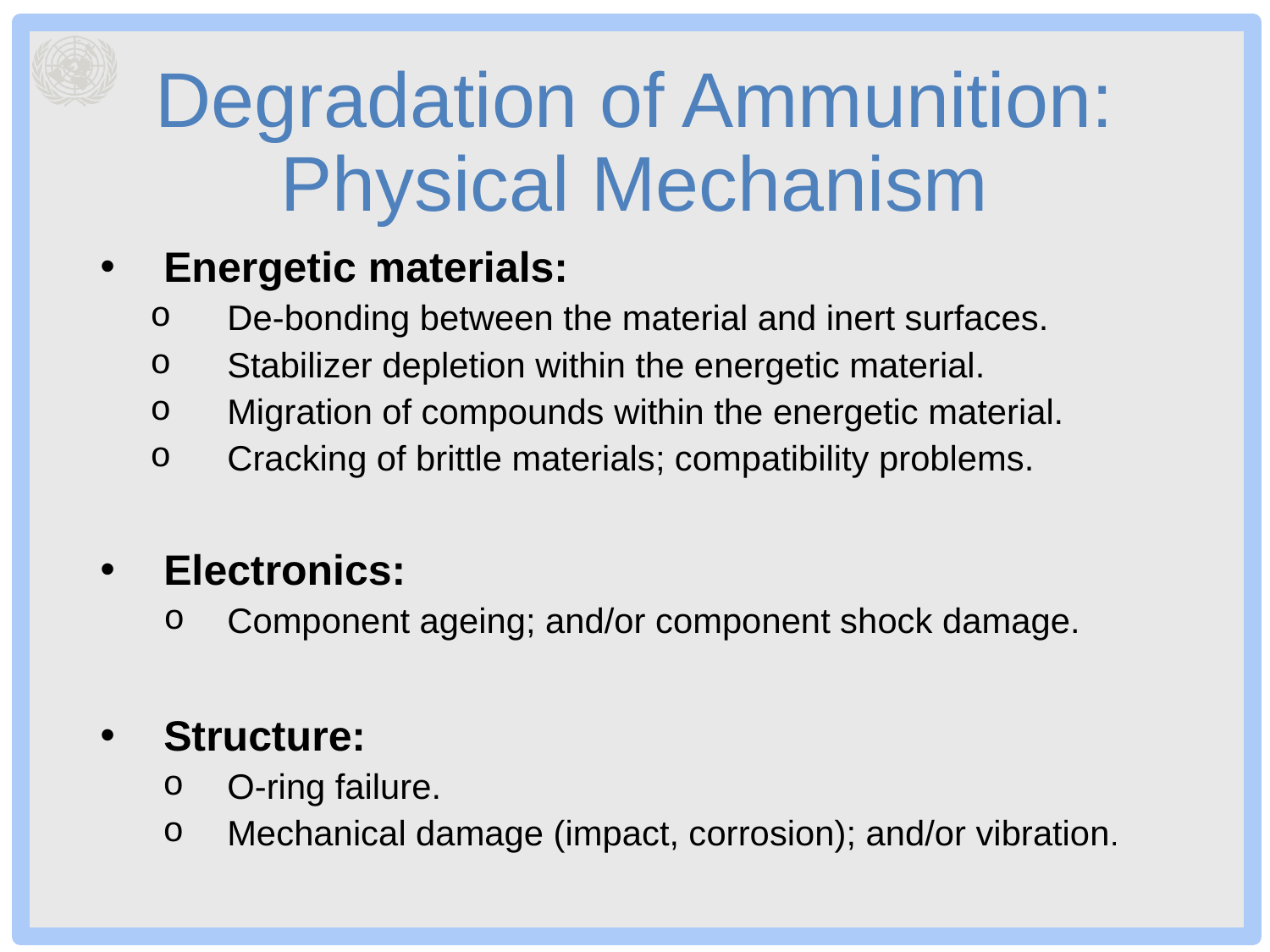

# Degradation of Ammunition: Physical Mechanism
Energetic materials:
De-bonding between the material and inert surfaces.
Stabilizer depletion within the energetic material.
Migration of compounds within the energetic material.
Cracking of brittle materials; compatibility problems.

Electronics:
Component ageing; and/or component shock damage.

Structure:
O-ring failure.
Mechanical damage (impact, corrosion); and/or vibration.